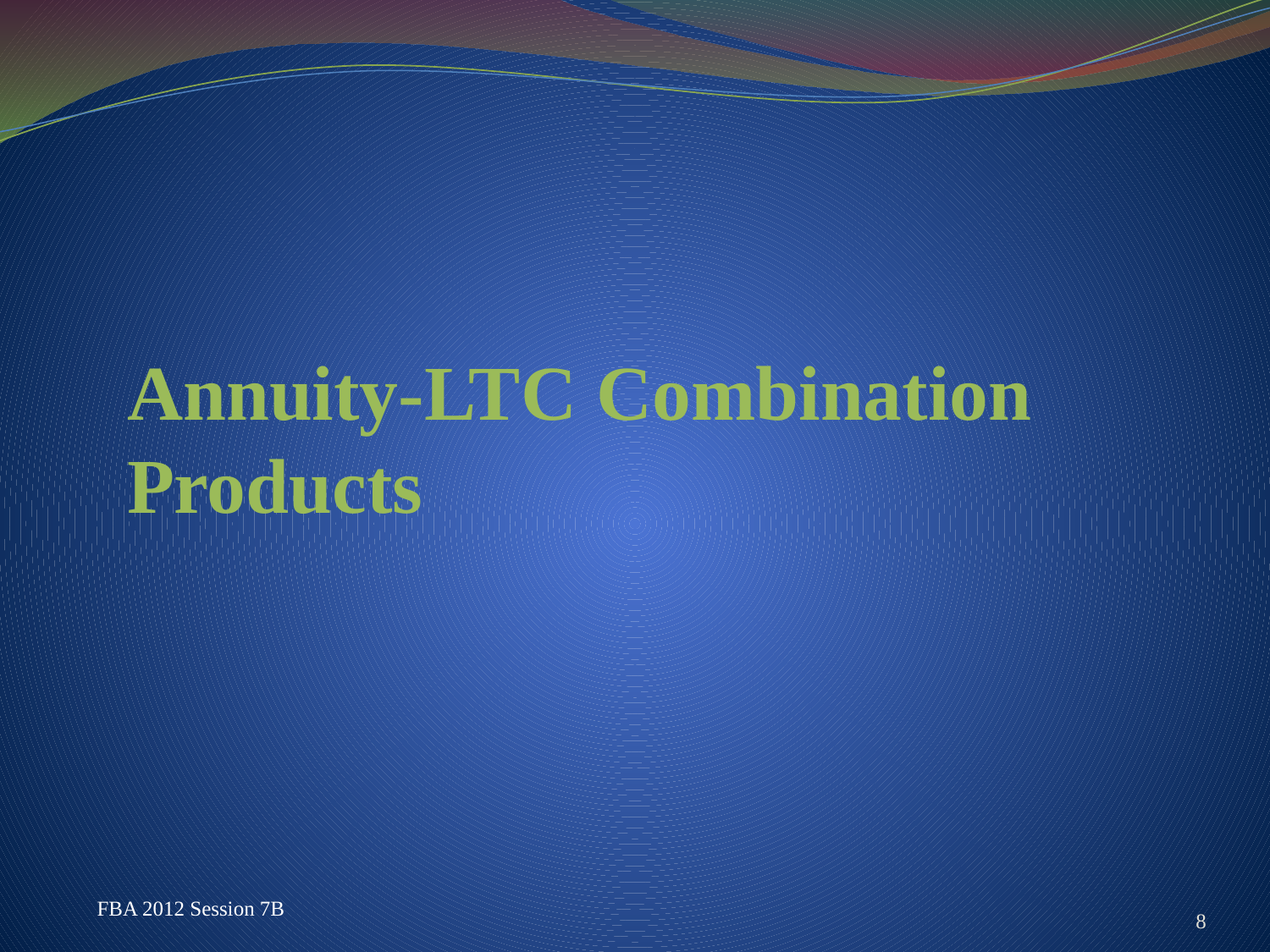

# Annuity-LTC Combination Products
8
FBA 2012 Session 7B